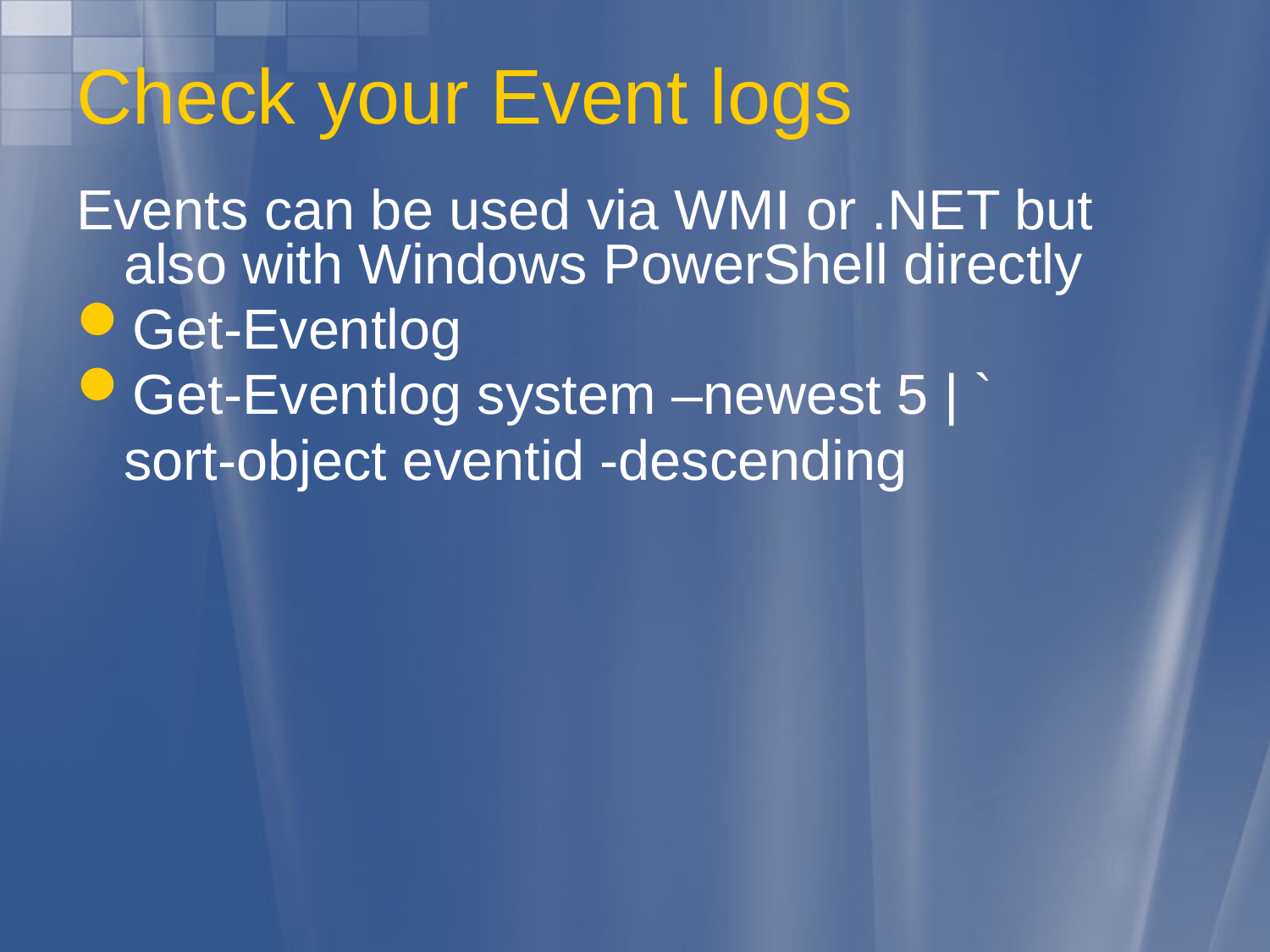

# Check your Event logs
Events can be used via WMI or .NET but also with Windows PowerShell directly
Get-Eventlog
Get-Eventlog system –newest 5 | `
	sort-object eventid -descending